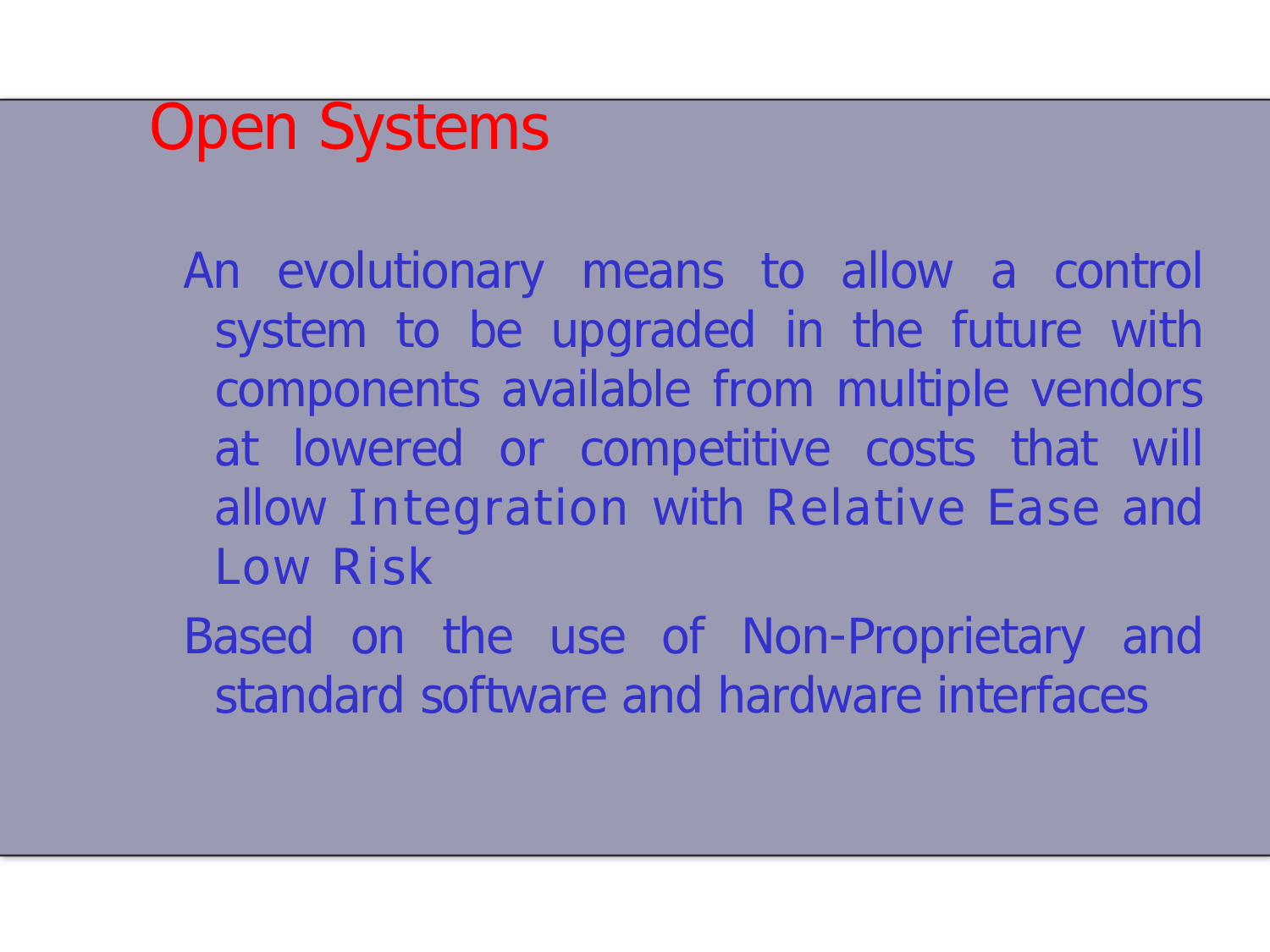

# Open Systems
An evolutionary means to allow a control system to be upgraded in the future with components available from multiple vendors at lowered or competitive costs that will allow Integration with Relative Ease and Low Risk
Based on the use of Non-Proprietary and standard software and hardware interfaces